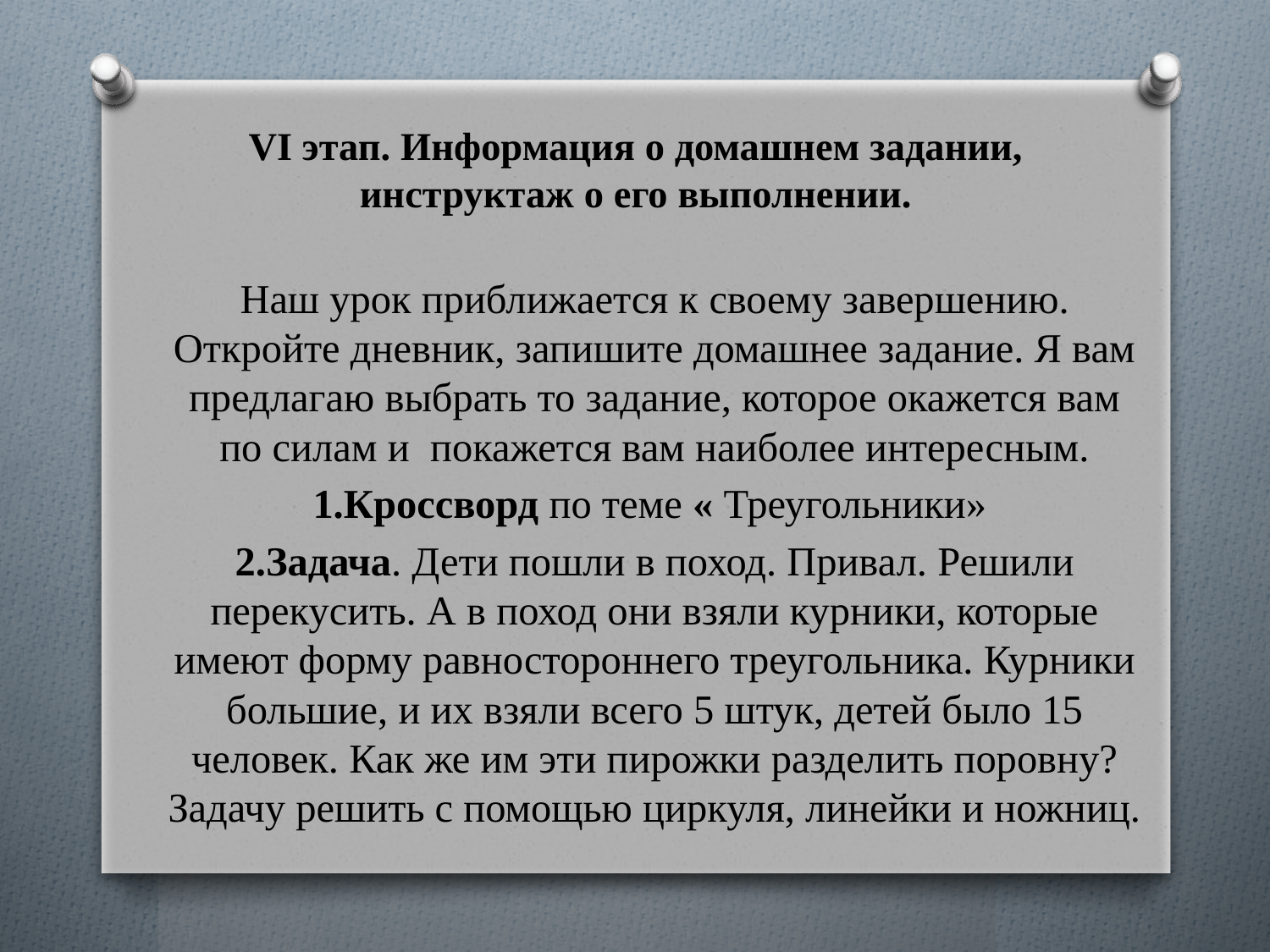

# VI этап. Информация о домашнем задании, инструктаж о его выполнении.
Наш урок приближается к своему завершению. Откройте дневник, запишите домашнее задание. Я вам предлагаю выбрать то задание, которое окажется вам по силам и  покажется вам наиболее интересным.
1.Кроссворд по теме « Треугольники»
2.Задача. Дети пошли в поход. Привал. Решили перекусить. А в поход они взяли курники, которые имеют форму равностороннего треугольника. Курники большие, и их взяли всего 5 штук, детей было 15 человек. Как же им эти пирожки разделить поровну? Задачу решить с помощью циркуля, линейки и ножниц.